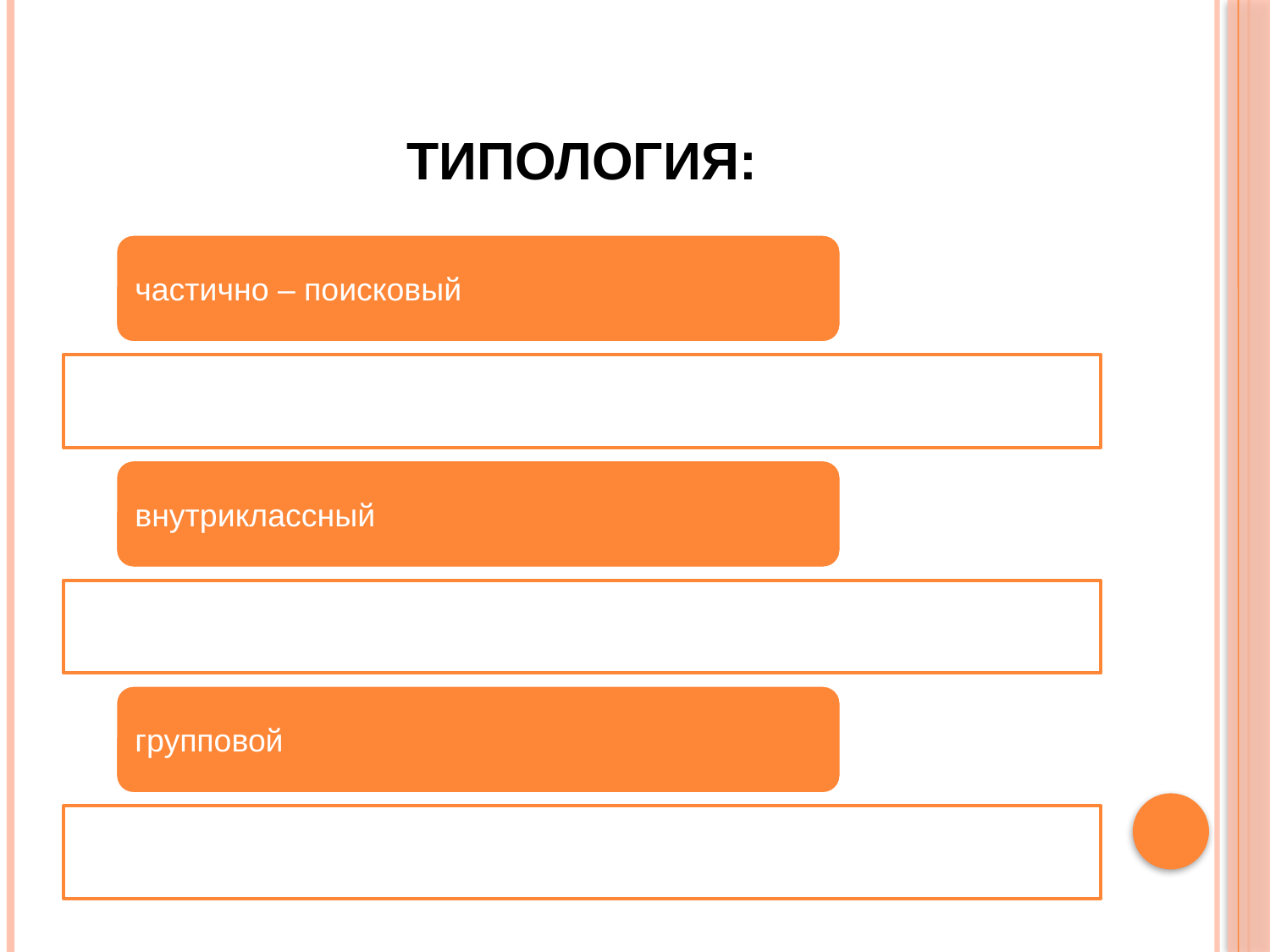

# Типология:
частично – поисковый
внутриклассный
групповой